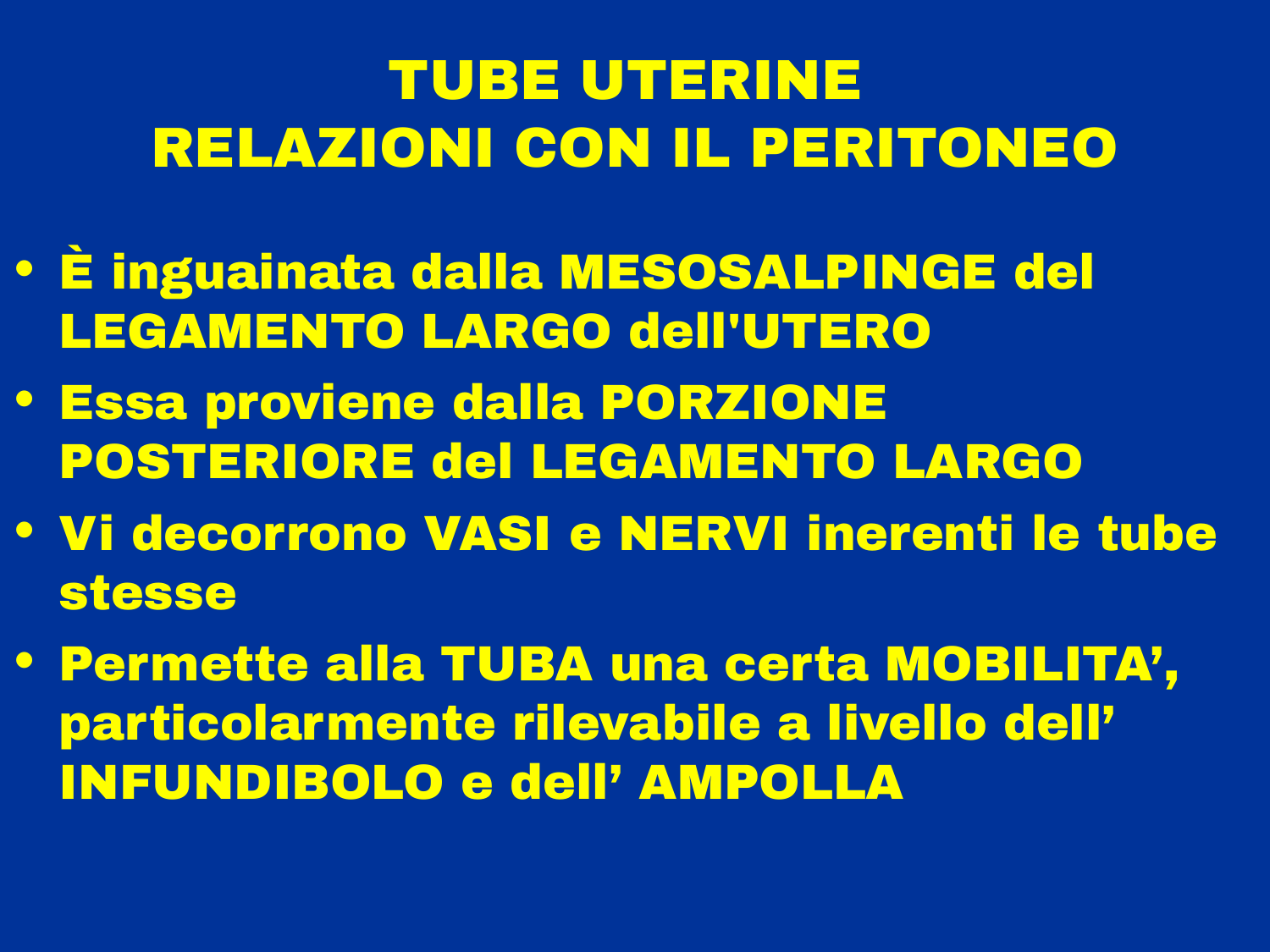

# TUBE UTERINE RELAZIONI CON IL PERITONEO
È inguainata dalla MESOSALPINGE del LEGAMENTO LARGO dell'UTERO
Essa proviene dalla PORZIONE POSTERIORE del LEGAMENTO LARGO
Vi decorrono VASI e NERVI inerenti le tube stesse
Permette alla TUBA una certa MOBILITA’, particolarmente rilevabile a livello dell’ INFUNDIBOLO e dell’ AMPOLLA